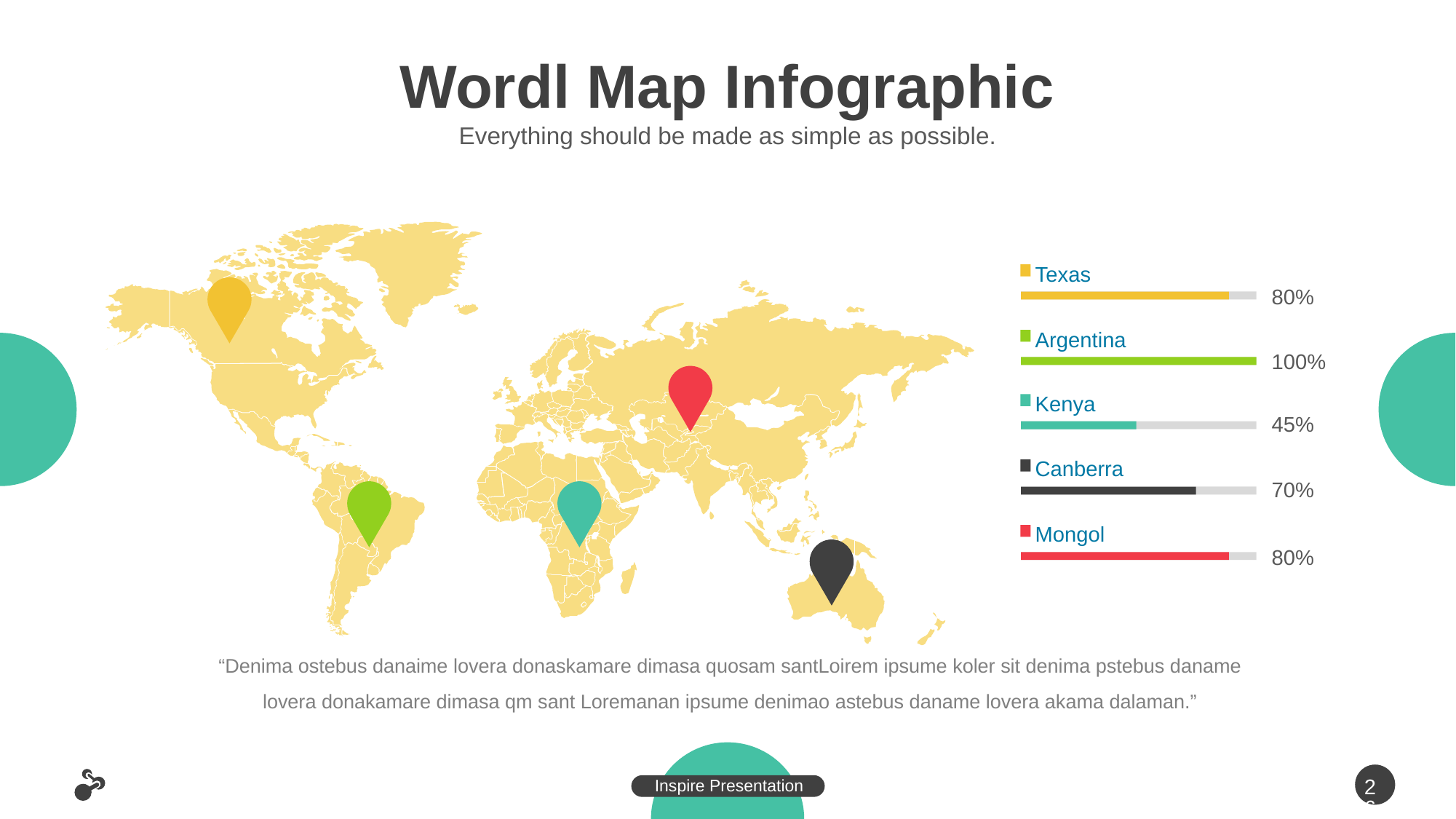

Wordl Map Infographic
Everything should be made as simple as possible.

Texas

Argentina

Kenya

Canberra

Mongol

80%

100%

45%

70%

80%

“Denima ostebus danaime lovera donaskamare dimasa quosam santLoirem ipsume koler sit denima pstebus daname lovera donakamare dimasa qm sant Loremanan ipsume denimao astebus daname lovera akama dalaman.”

26

Inspire Presentation